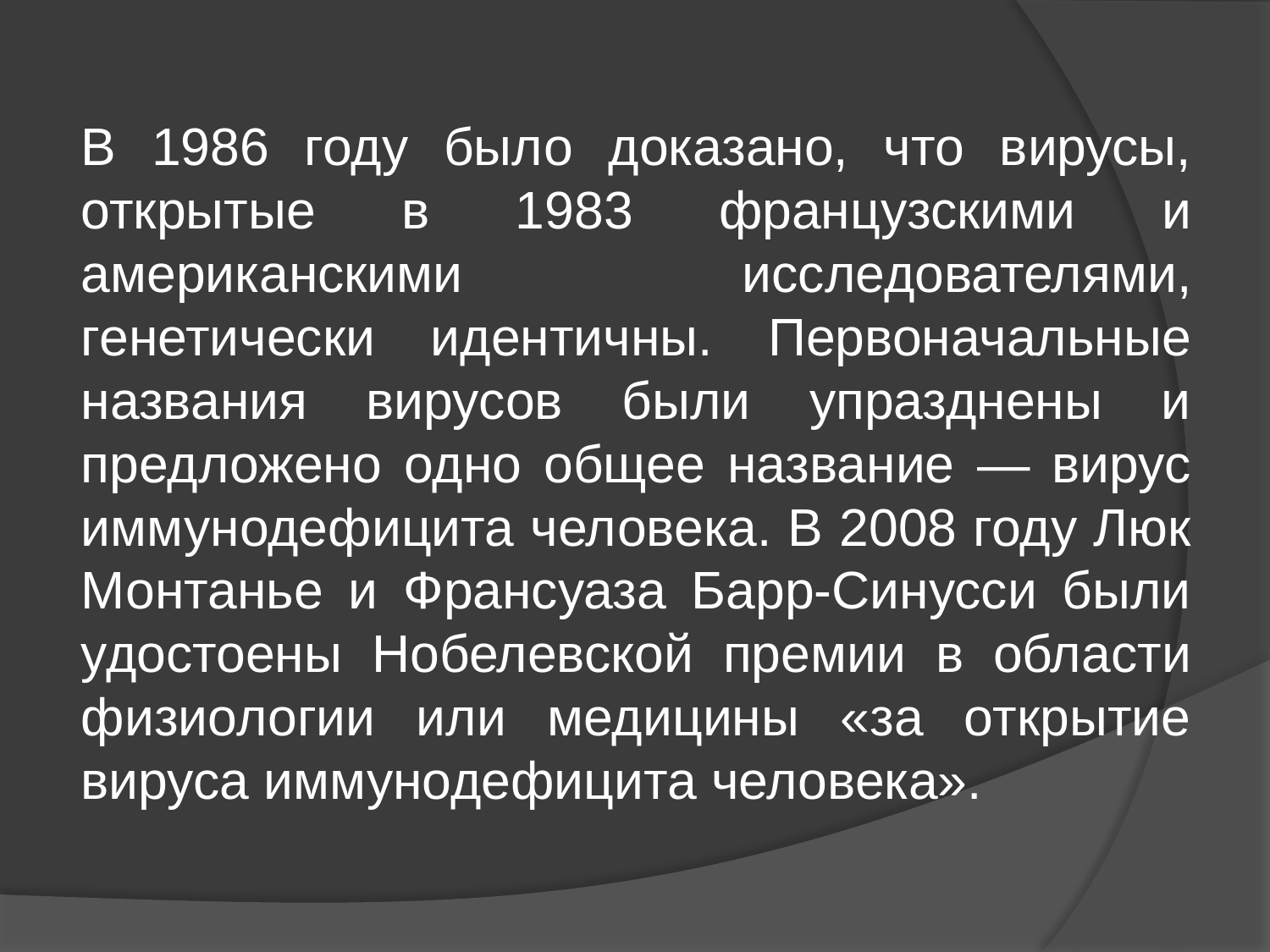

#
В 1986 году было доказано, что вирусы, открытые в 1983 французскими и американскими исследователями, генетически идентичны. Первоначальные названия вирусов были упразднены и предложено одно общее название — вирус иммунодефицита человека. В 2008 году Люк Монтанье и Франсуаза Барр-Синусси были удостоены Нобелевской премии в области физиологии или медицины «за открытие вируса иммунодефицита человека».